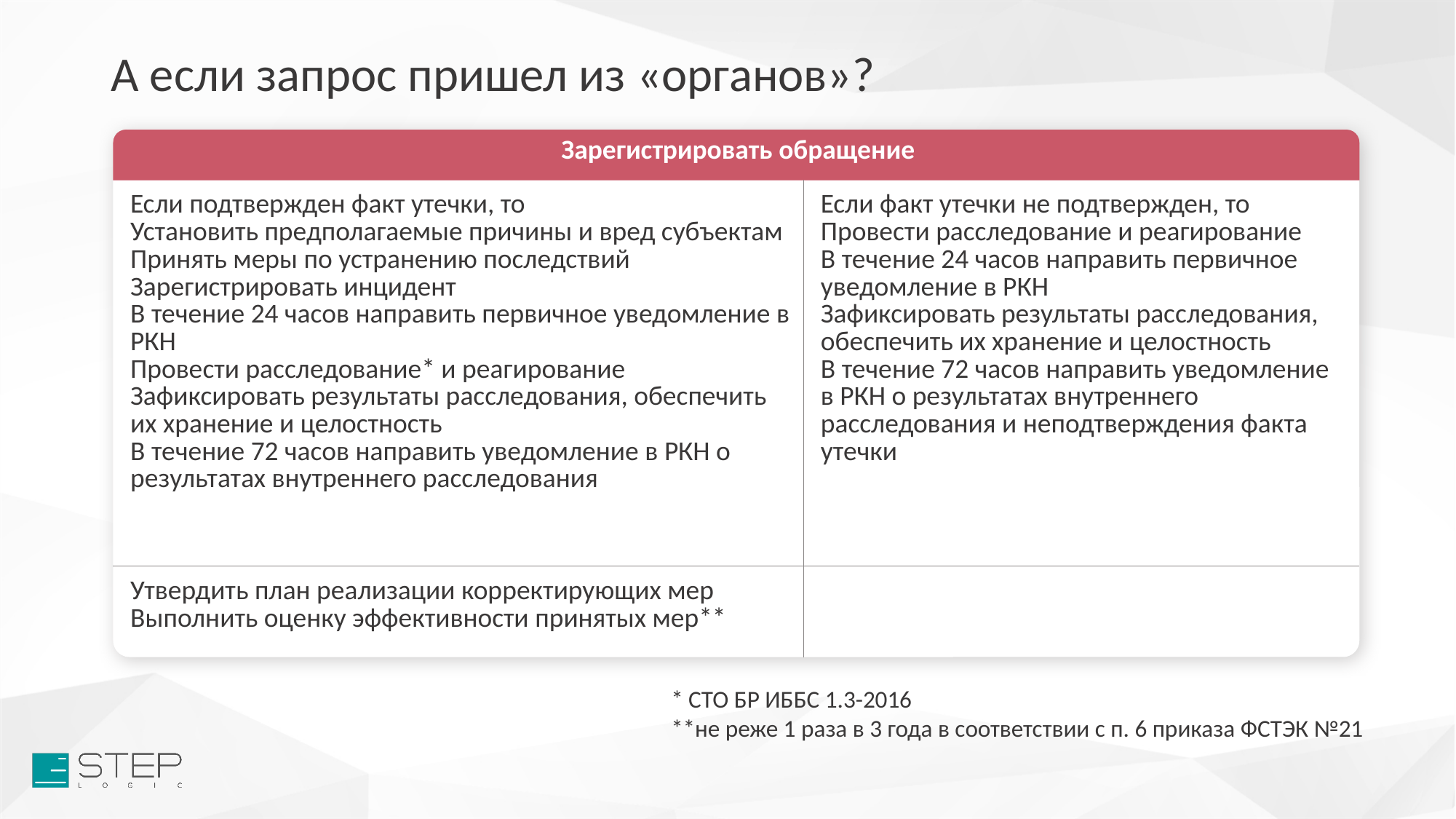

# А если запрос пришел из «органов»?

| Зарегистрировать обращение |  |
| --- | --- |
| Если подтвержден факт утечки, то Установить предполагаемые причины и вред субъектам Принять меры по устранению последствий Зарегистрировать инцидент В течение 24 часов направить первичное уведомление в РКН Провести расследование\* и реагирование Зафиксировать результаты расследования, обеспечить их хранение и целостность В течение 72 часов направить уведомление в РКН о результатах внутреннего расследования | Если факт утечки не подтвержден, то Провести расследование и реагирование В течение 24 часов направить первичное уведомление в РКН Зафиксировать результаты расследования, обеспечить их хранение и целостность В течение 72 часов направить уведомление в РКН о результатах внутреннего расследования и неподтверждения факта утечки |
| Утвердить план реализации корректирующих мер Выполнить оценку эффективности принятых мер\*\* |  |
* СТО БР ИББС 1.3-2016
**не реже 1 раза в 3 года в соответствии с п. 6 приказа ФСТЭК №21